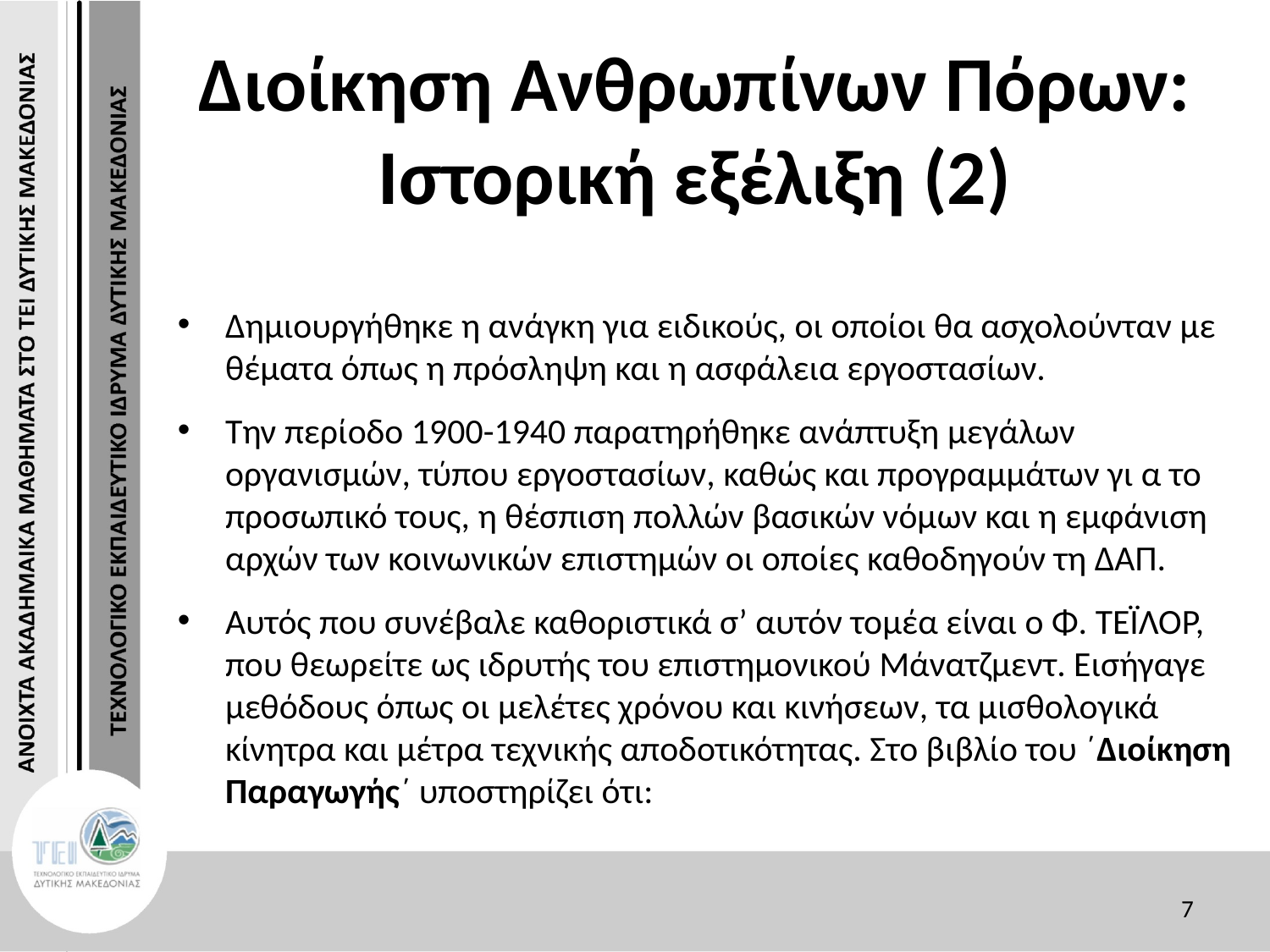

# Διοίκηση Ανθρωπίνων Πόρων: Ιστορική εξέλιξη (2)
Δημιουργήθηκε η ανάγκη για ειδικούς, οι οποίοι θα ασχολούνταν με θέματα όπως η πρόσληψη και η ασφάλεια εργοστασίων.
Την περίοδο 1900-1940 παρατηρήθηκε ανάπτυξη μεγάλων οργανισμών, τύπου εργοστασίων, καθώς και προγραμμάτων γι α το προσωπικό τους, η θέσπιση πολλών βασικών νόμων και η εμφάνιση αρχών των κοινωνικών επιστημών οι οποίες καθοδηγούν τη ΔΑΠ.
Αυτός που συνέβαλε καθοριστικά σ’ αυτόν τομέα είναι ο Φ. ΤΕΪΛΟΡ, που θεωρείτε ως ιδρυτής του επιστημονικού Μάνατζμεντ. Εισήγαγε μεθόδους όπως οι μελέτες χρόνου και κινήσεων, τα μισθολογικά κίνητρα και μέτρα τεχνικής αποδοτικότητας. Στο βιβλίο του ΄Διοίκηση Παραγωγής΄ υποστηρίζει ότι:

7